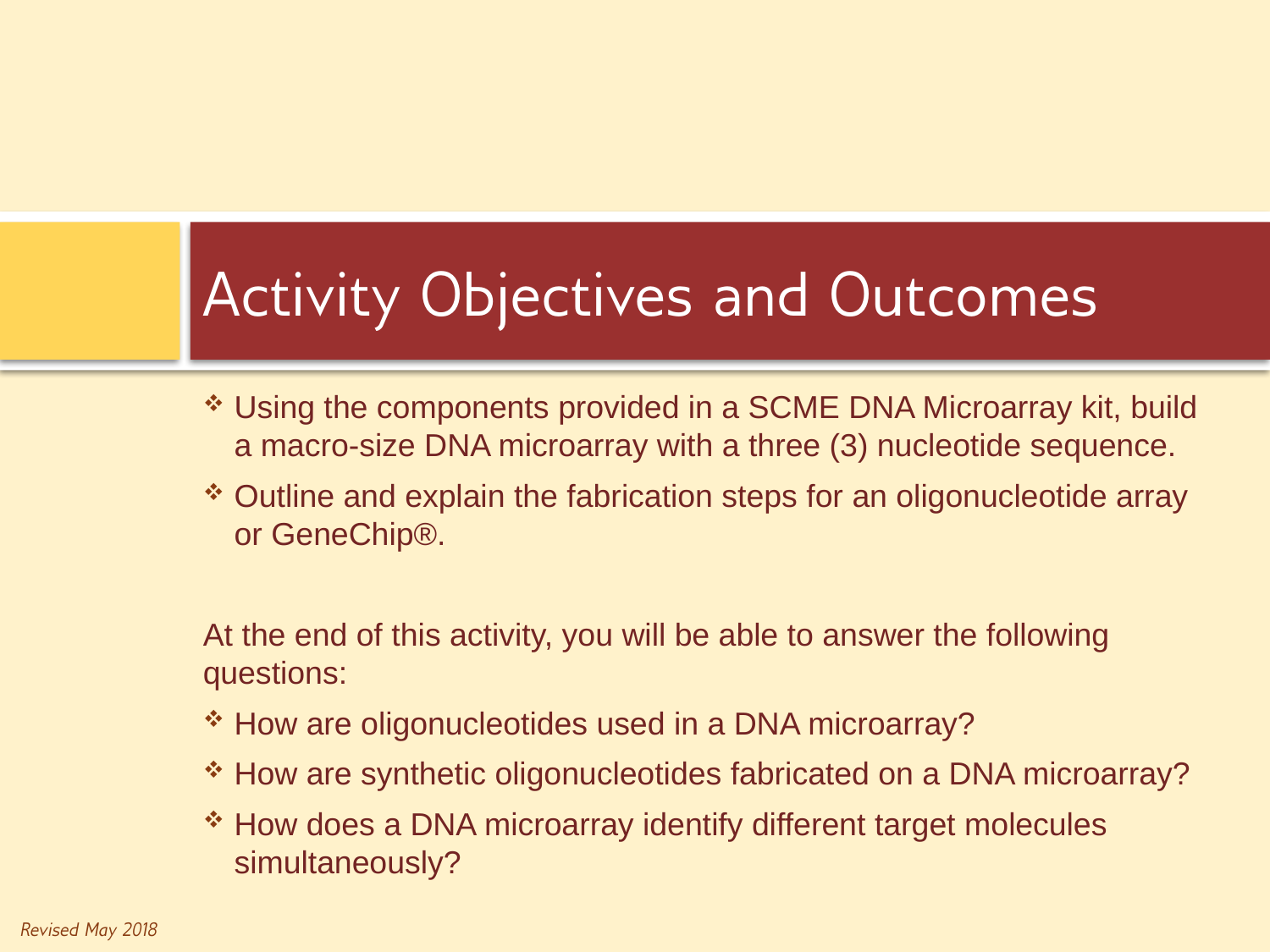

# Activity Objectives and Outcomes
Using the components provided in a SCME DNA Microarray kit, build a macro-size DNA microarray with a three (3) nucleotide sequence.
Outline and explain the fabrication steps for an oligonucleotide array or GeneChip®.

At the end of this activity, you will be able to answer the following questions:
How are oligonucleotides used in a DNA microarray?
How are synthetic oligonucleotides fabricated on a DNA microarray?
How does a DNA microarray identify different target molecules simultaneously?